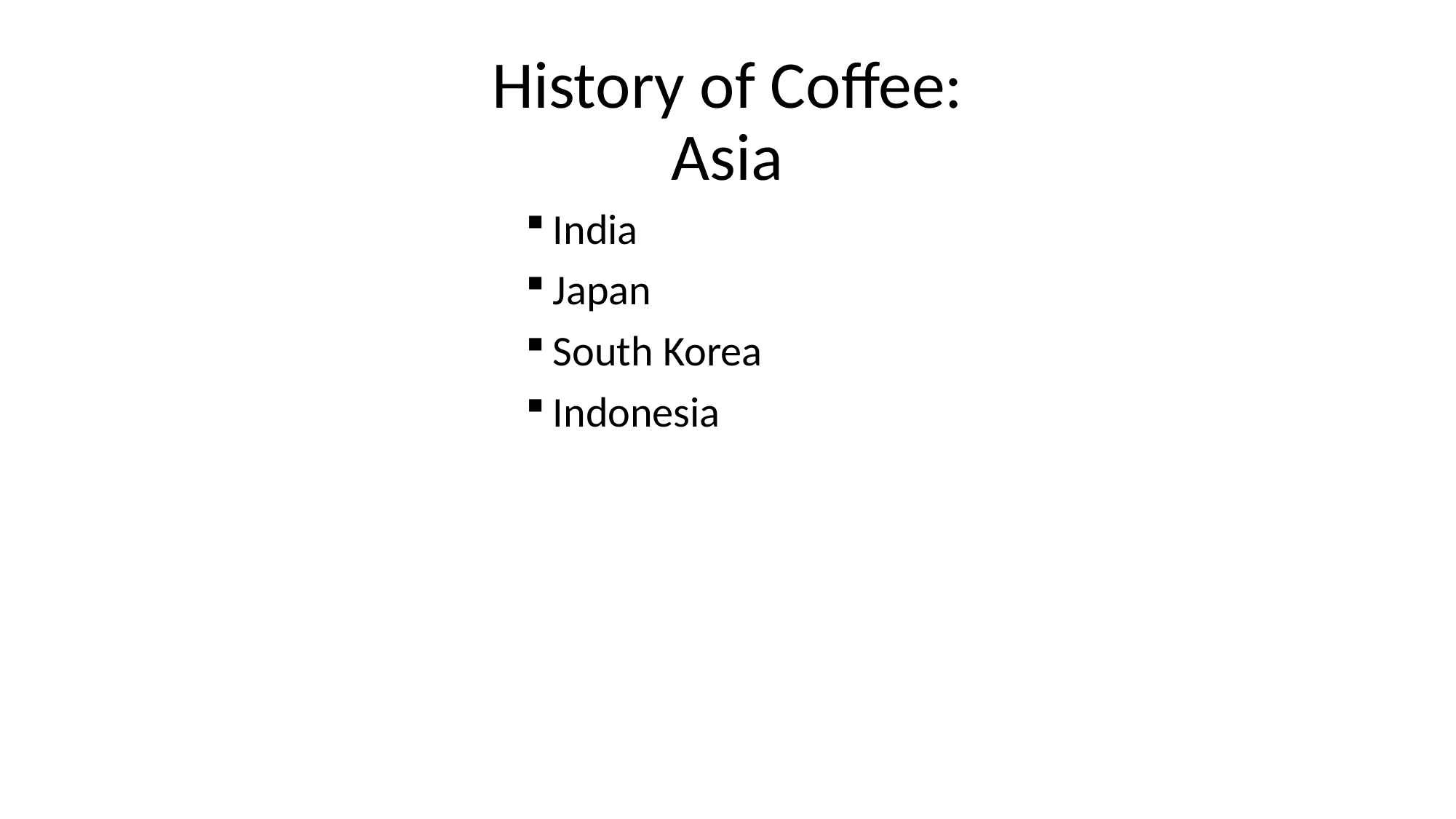

# History of Coffee: Asia
India
Japan
South Korea
Indonesia